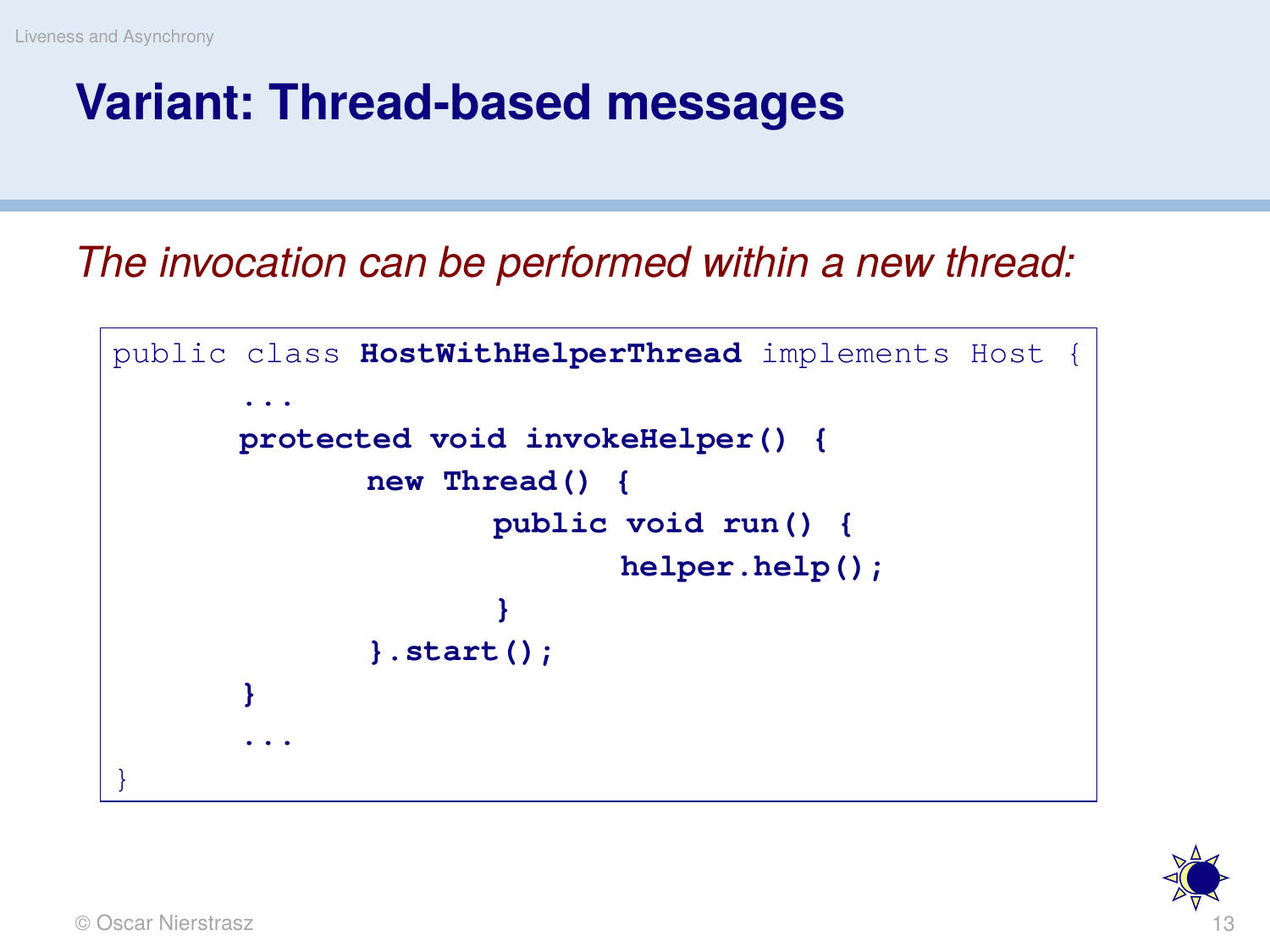

Liveness and Asynchrony
# Variant: Thread-based messages
The invocation can be performed within a new thread:
public class HostWithHelperThread implements Host {
	...
	protected void invokeHelper() {
		new Thread() {
			public void run() {
				helper.help();
			}
		}.start();
	}
	...
}

© Oscar Nierstrasz
13